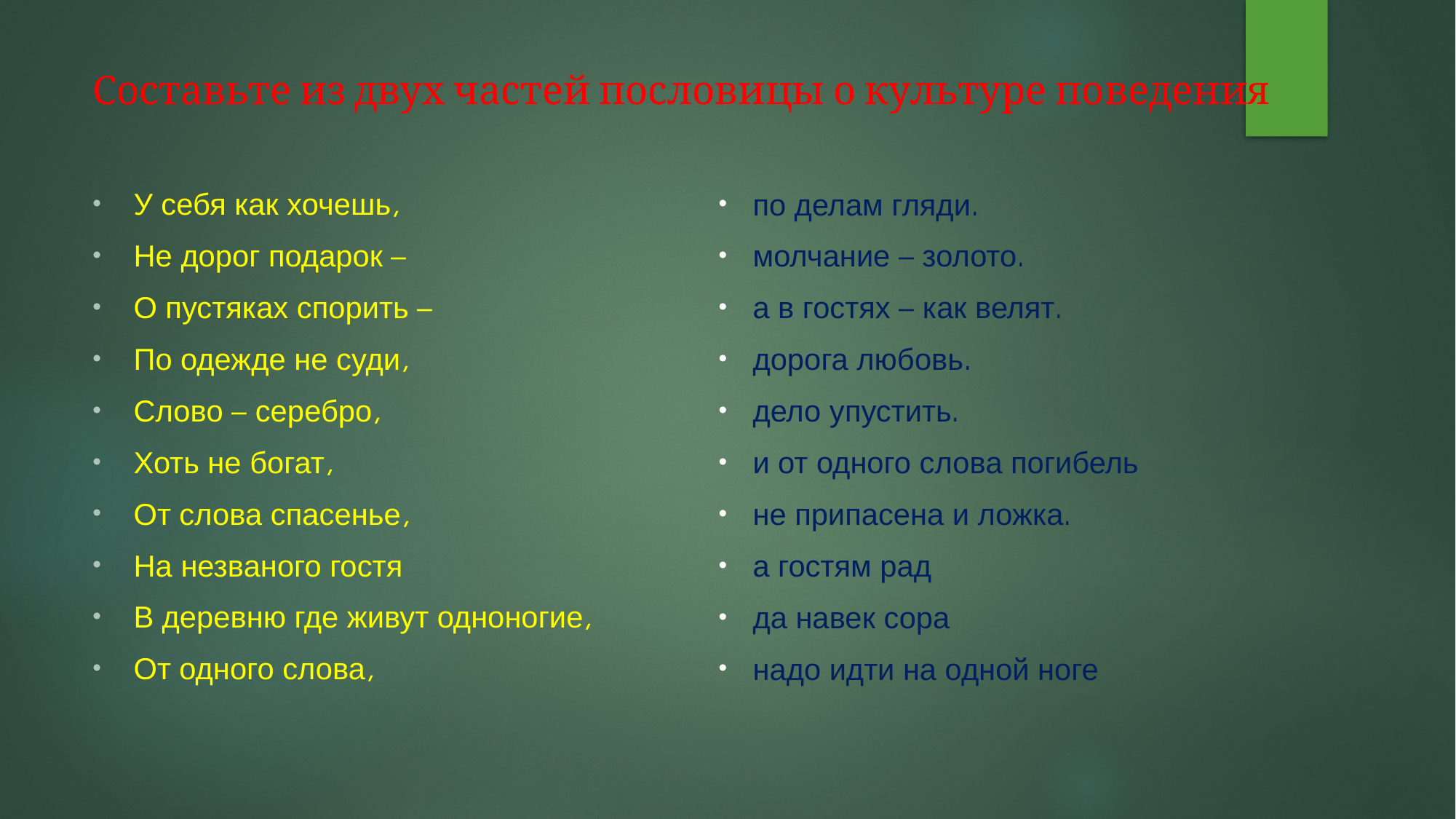

# Составьте из двух частей пословицы о культуре поведения
по делам гляди.
молчание – золото.
а в гостях – как велят.
дорога любовь.
дело упустить.
и от одного слова погибель
не припасена и ложка.
а гостям рад
да навек сора
надо идти на одной ноге

У себя как хочешь,
Не дорог подарок –
О пустяках спорить –
По одежде не суди,
Слово – серебро,
Хоть не богат,
От слова спасенье,
На незваного гостя
В деревню где живут одноногие,
От одного слова,